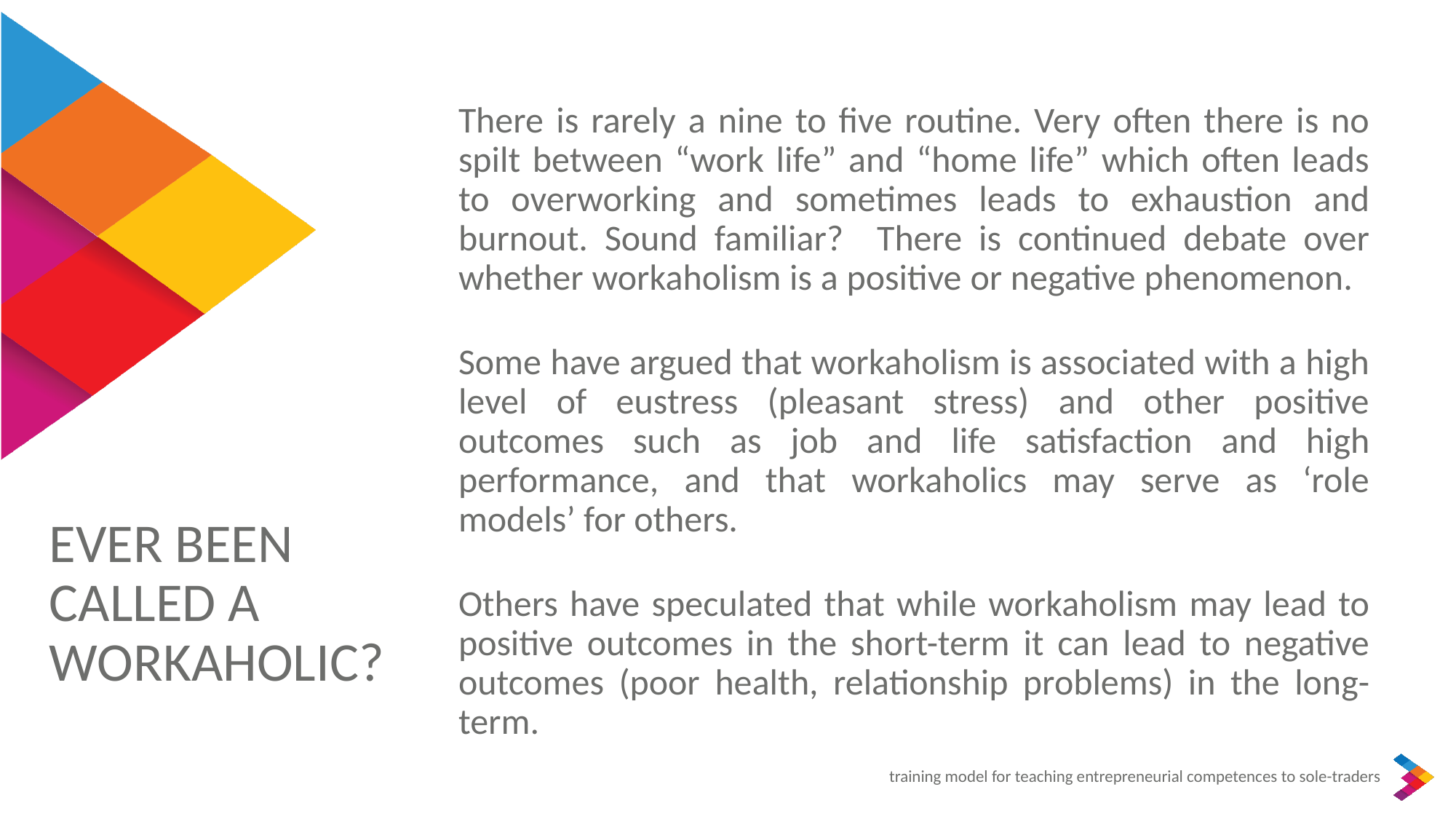

There is rarely a nine to five routine. Very often there is no spilt between “work life” and “home life” which often leads to overworking and sometimes leads to exhaustion and burnout. Sound familiar?  There is continued debate over whether workaholism is a positive or negative phenomenon.

Some have argued that workaholism is associated with a high level of eustress (pleasant stress) and other positive outcomes such as job and life satisfaction and high performance, and that workaholics may serve as ‘role models’ for others.

Others have speculated that while workaholism may lead to positive outcomes in the short-term it can lead to negative outcomes (poor health, relationship problems) in the long-term.

EVER BEEN CALLED A WORKAHOLIC?